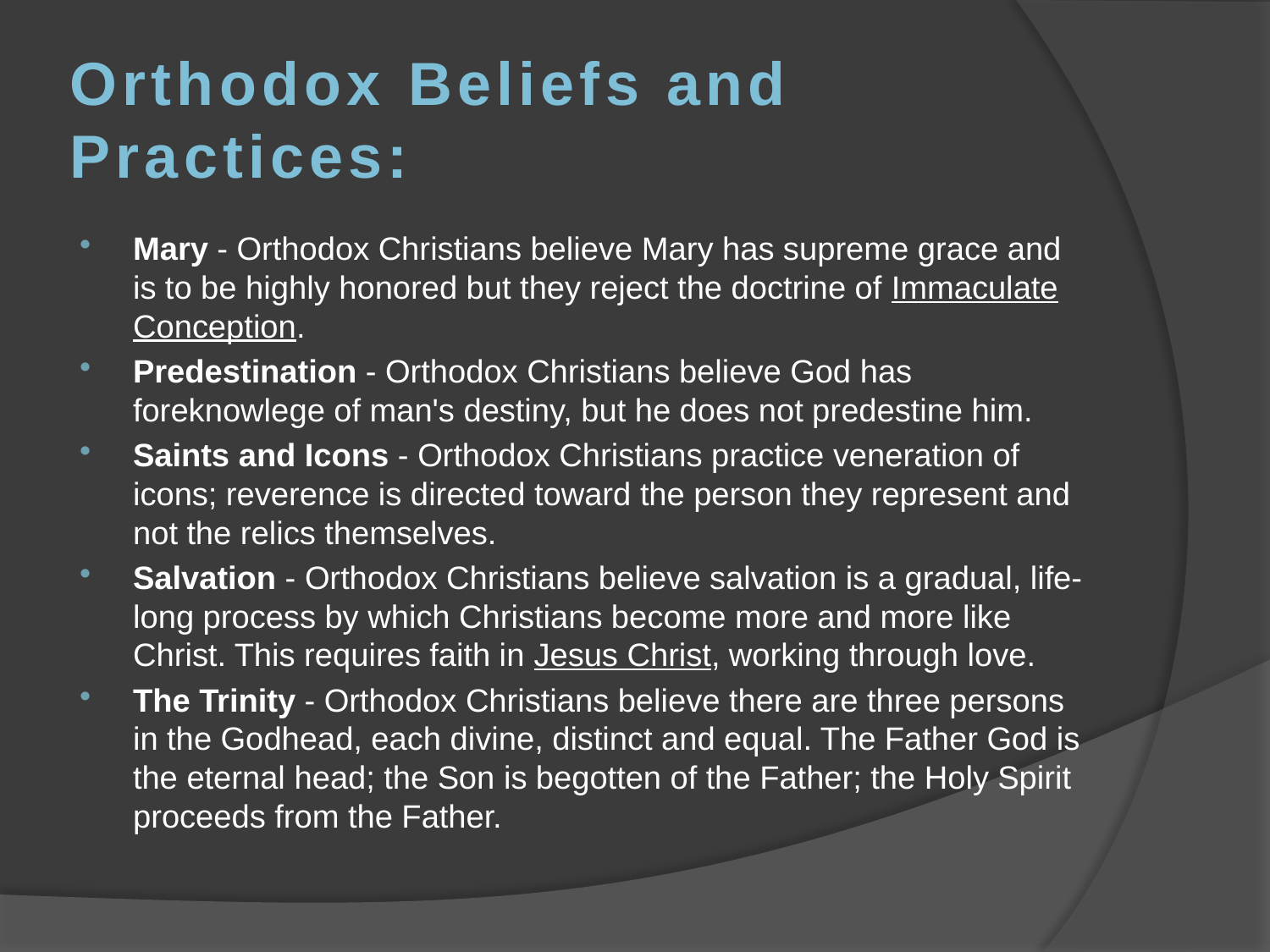

# Orthodox Beliefs and Practices:
Mary - Orthodox Christians believe Mary has supreme grace and is to be highly honored but they reject the doctrine of Immaculate Conception.
Predestination - Orthodox Christians believe God has foreknowlege of man's destiny, but he does not predestine him.
Saints and Icons - Orthodox Christians practice veneration of icons; reverence is directed toward the person they represent and not the relics themselves.
Salvation - Orthodox Christians believe salvation is a gradual, life-long process by which Christians become more and more like Christ. This requires faith in Jesus Christ, working through love.
The Trinity - Orthodox Christians believe there are three persons in the Godhead, each divine, distinct and equal. The Father God is the eternal head; the Son is begotten of the Father; the Holy Spirit proceeds from the Father.